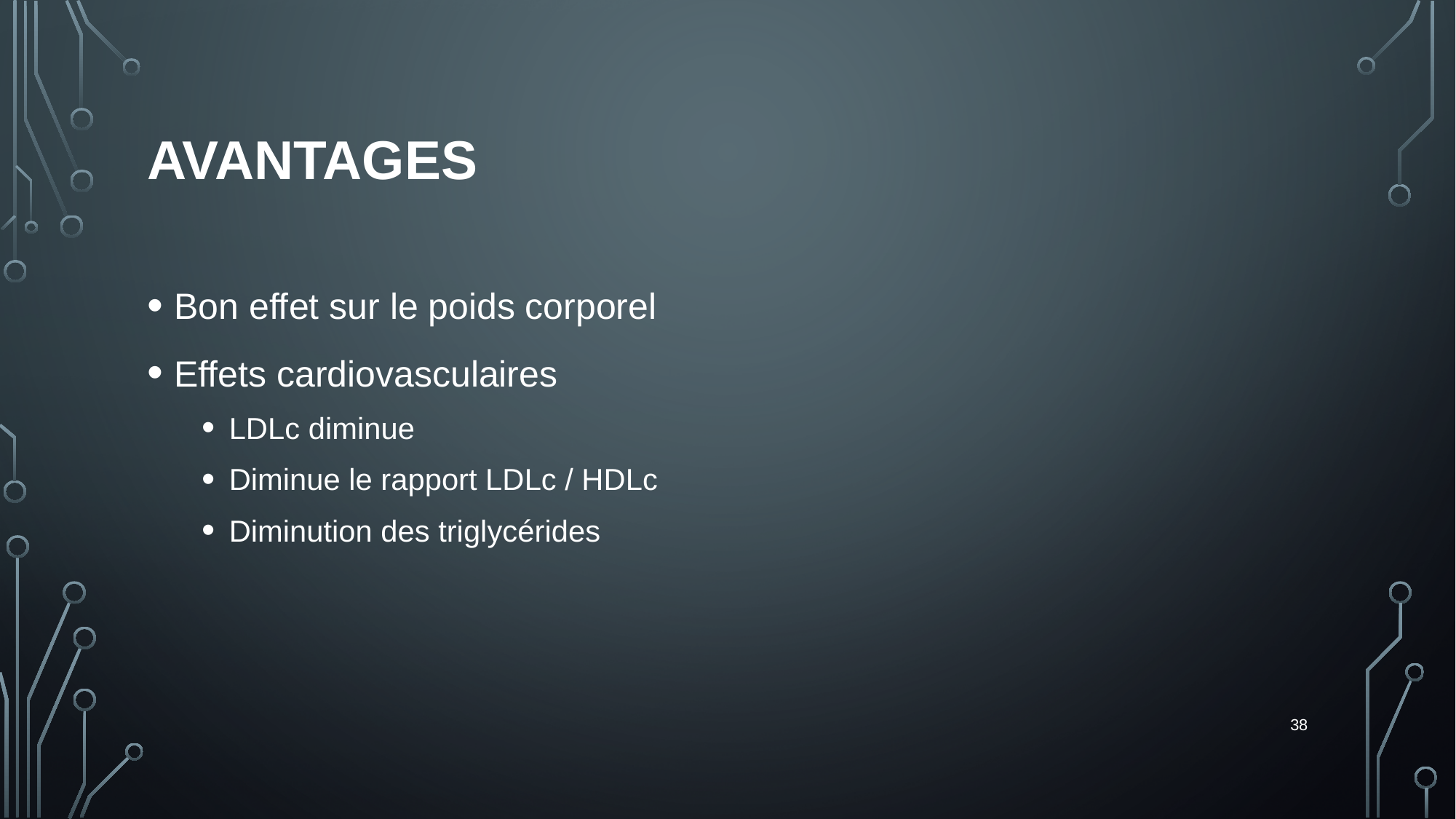

# AVANTAGES
Bon effet sur le poids corporel
Effets cardiovasculaires
LDLc diminue
Diminue le rapport LDLc / HDLc
Diminution des triglycérides

38